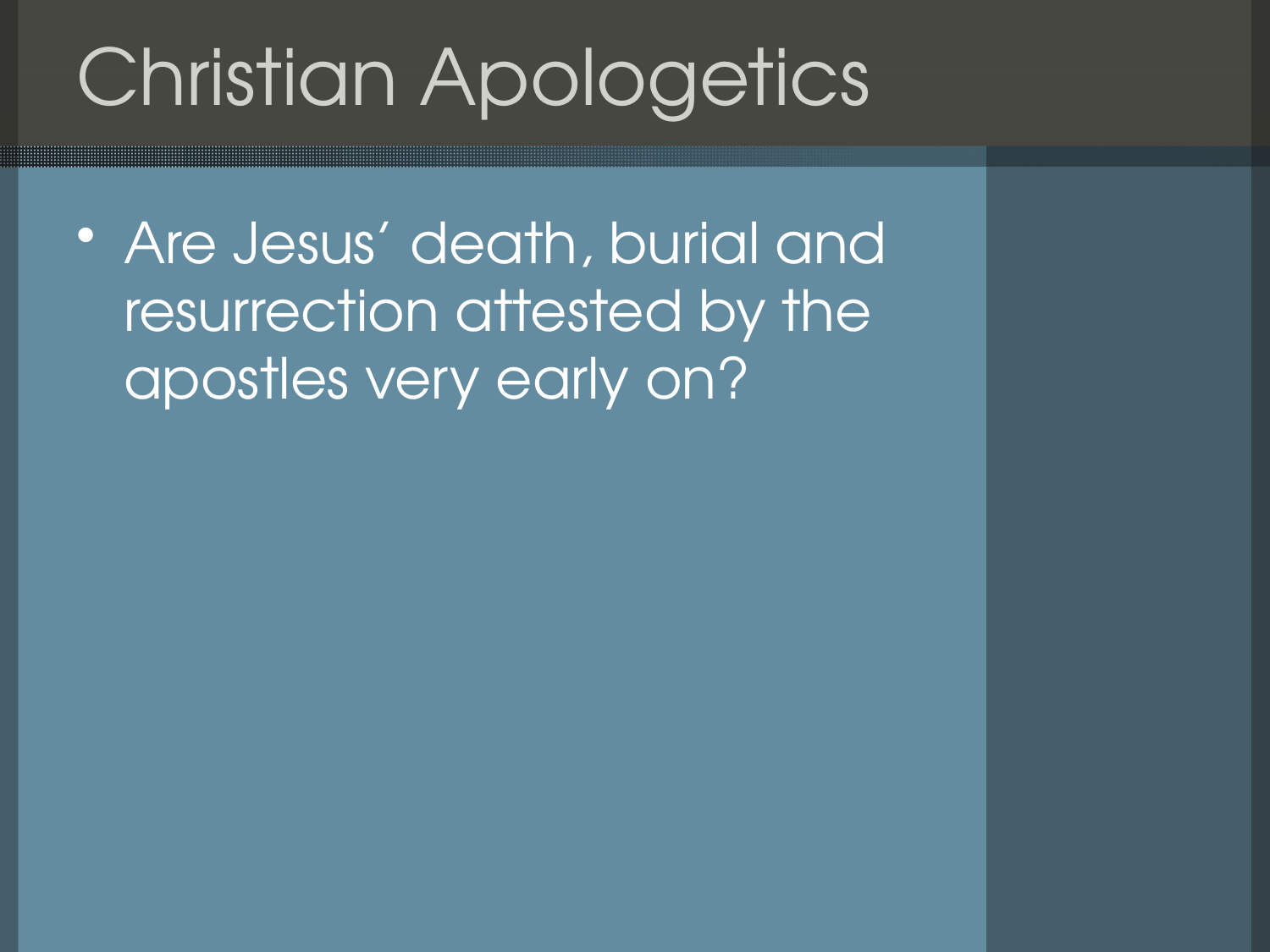

# Christian Apologetics
Are Jesus’ death, burial and resurrection attested by the apostles very early on?